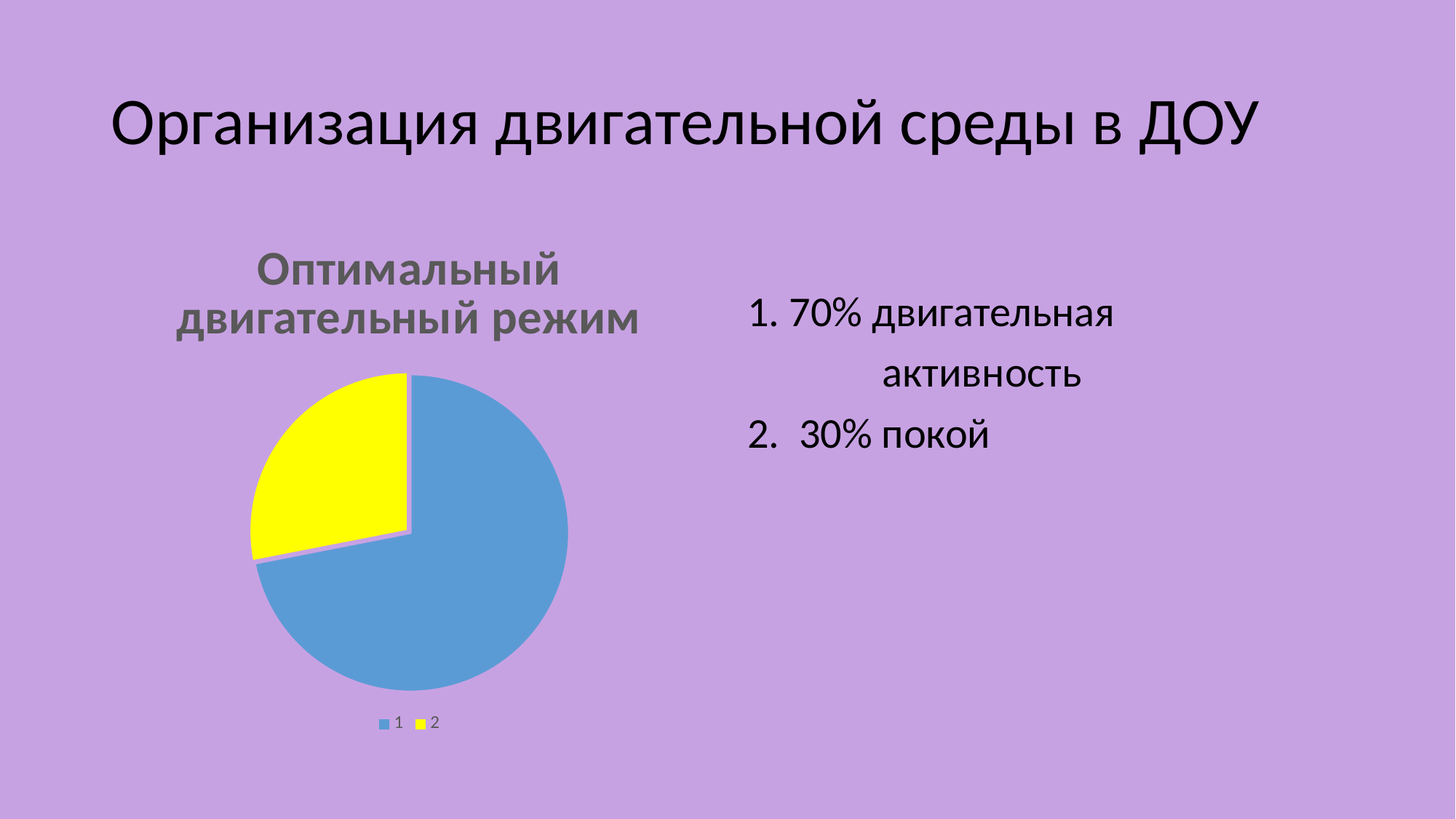

# Организация двигательной среды в ДОУ

### Chart: Оптимальный двигательный режим

| Category |  |
|---|---|
1. 70% двигательная
              активность
2.  30% покой